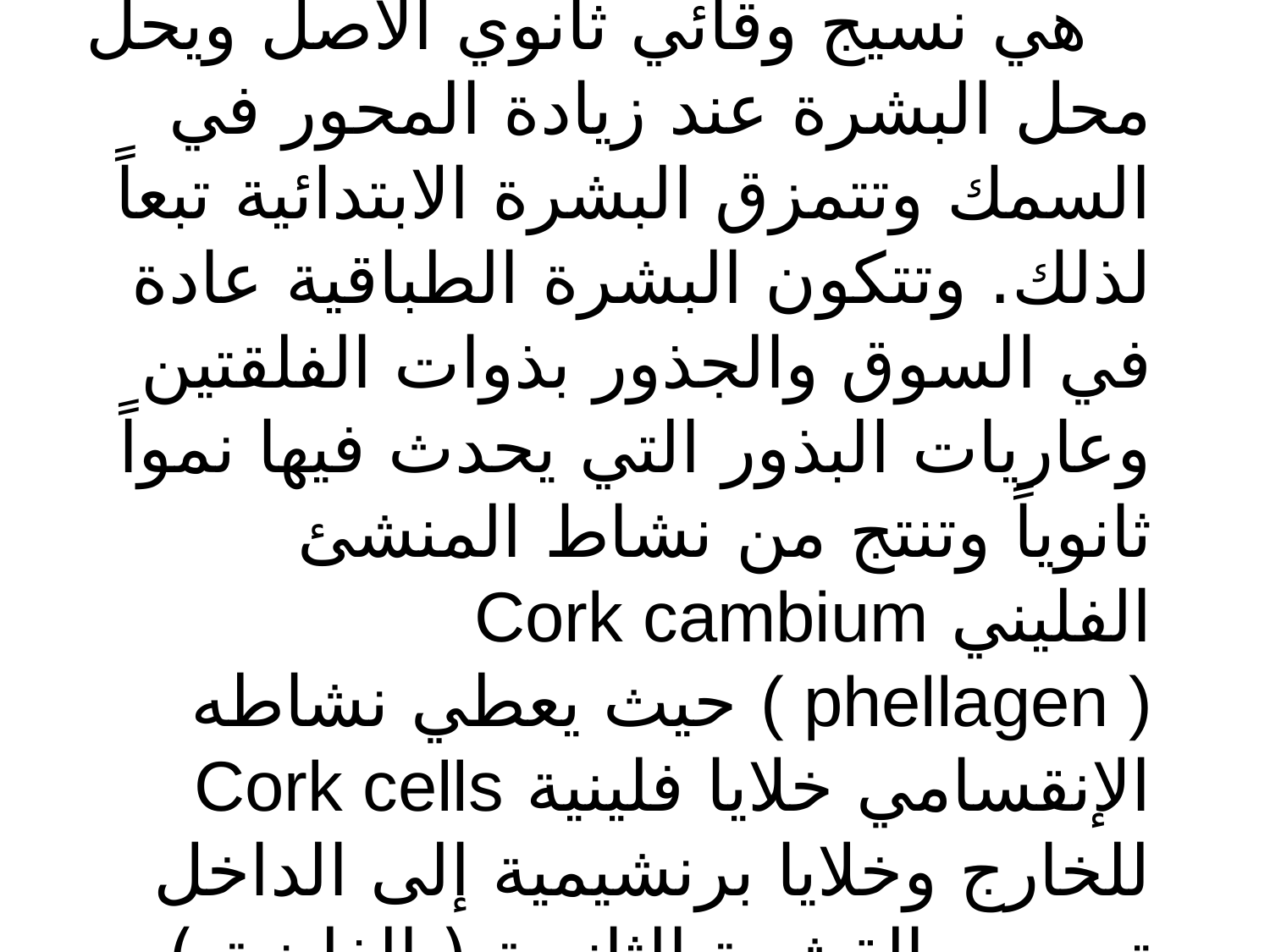

البشرة الطباقية ( المحيطية ): Periderm
هي نسيج وقائي ثانوي الأصل ويحل محل البشرة عند زيادة المحور في السمك وتتمزق البشرة الابتدائية تبعاً لذلك. وتتكون البشرة الطباقية عادة في السوق والجذور بذوات الفلقتين وعاريات البذور التي يحدث فيها نمواً ثانوياً وتنتج من نشاط المنشئ  الفليني Cork cambium ( phellagen ) حيث يعطي نشاطه الإنقسامي خلايا فلينية Cork cells للخارج وخلايا برنشيمية إلى الداخل تسمى بالقشرة الثانوية ( الفلينية ) ( شكل 110 ).